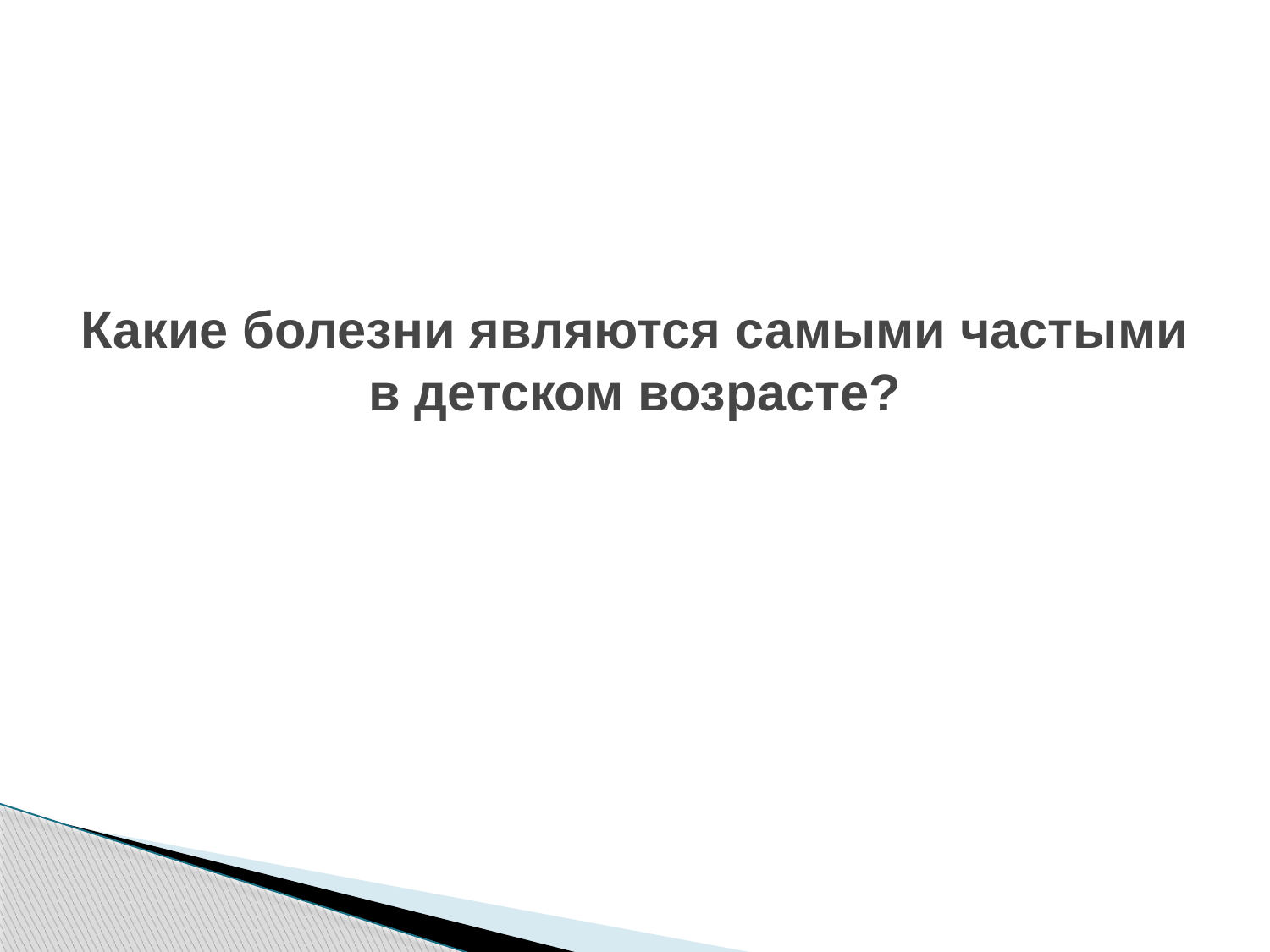

# Какие болезни являются самыми частыми в детском возрасте?